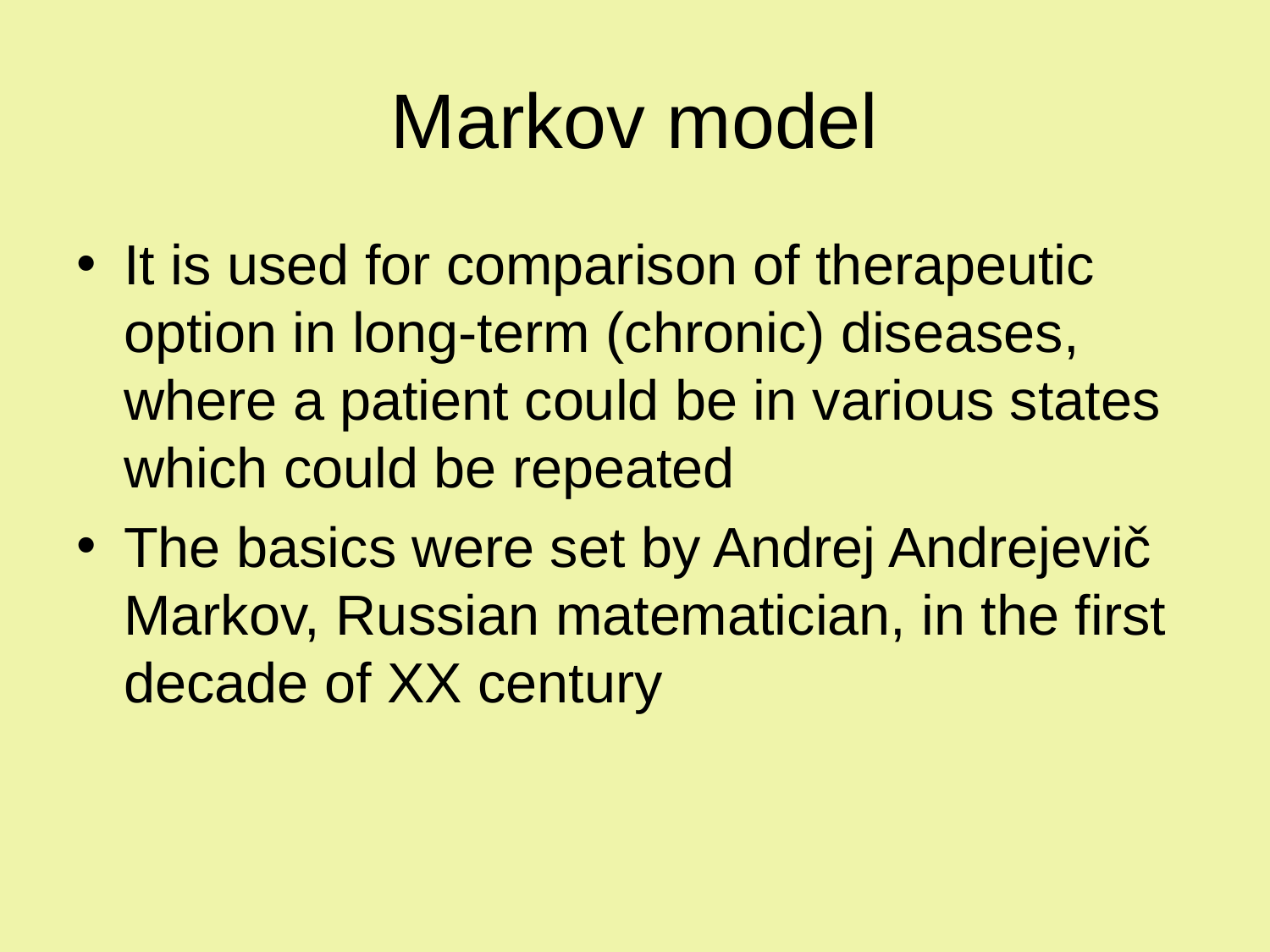

# Markov model
It is used for comparison of therapeutic option in long-term (chronic) diseases, where a patient could be in various states which could be repeated
The basics were set by Andrej Andrejevič Markov, Russian matematician, in the first decade of XX century